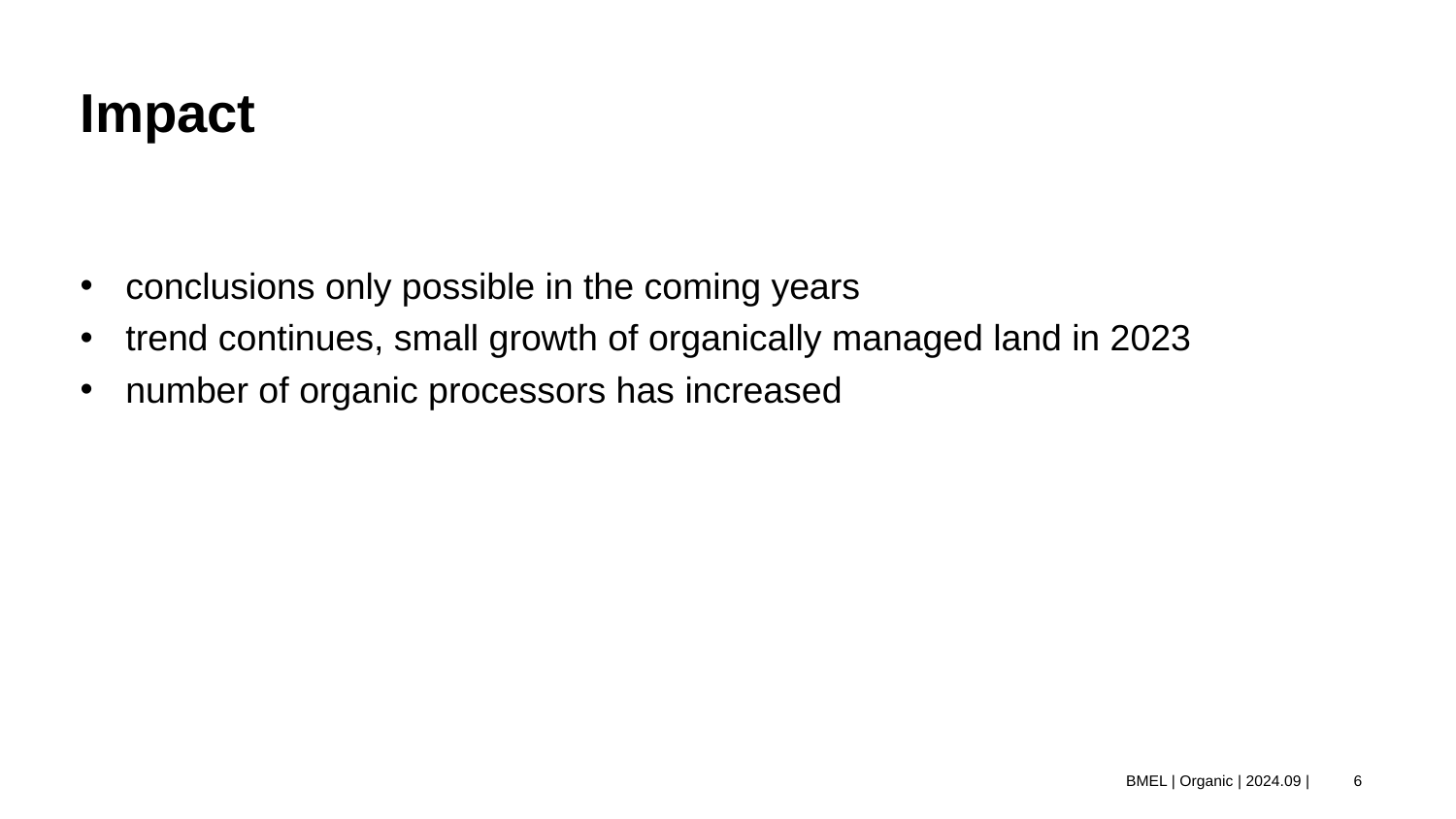

# Impact
conclusions only possible in the coming years
trend continues, small growth of organically managed land in 2023
number of organic processors has increased
BMEL | Organic | 2024.09 |
6